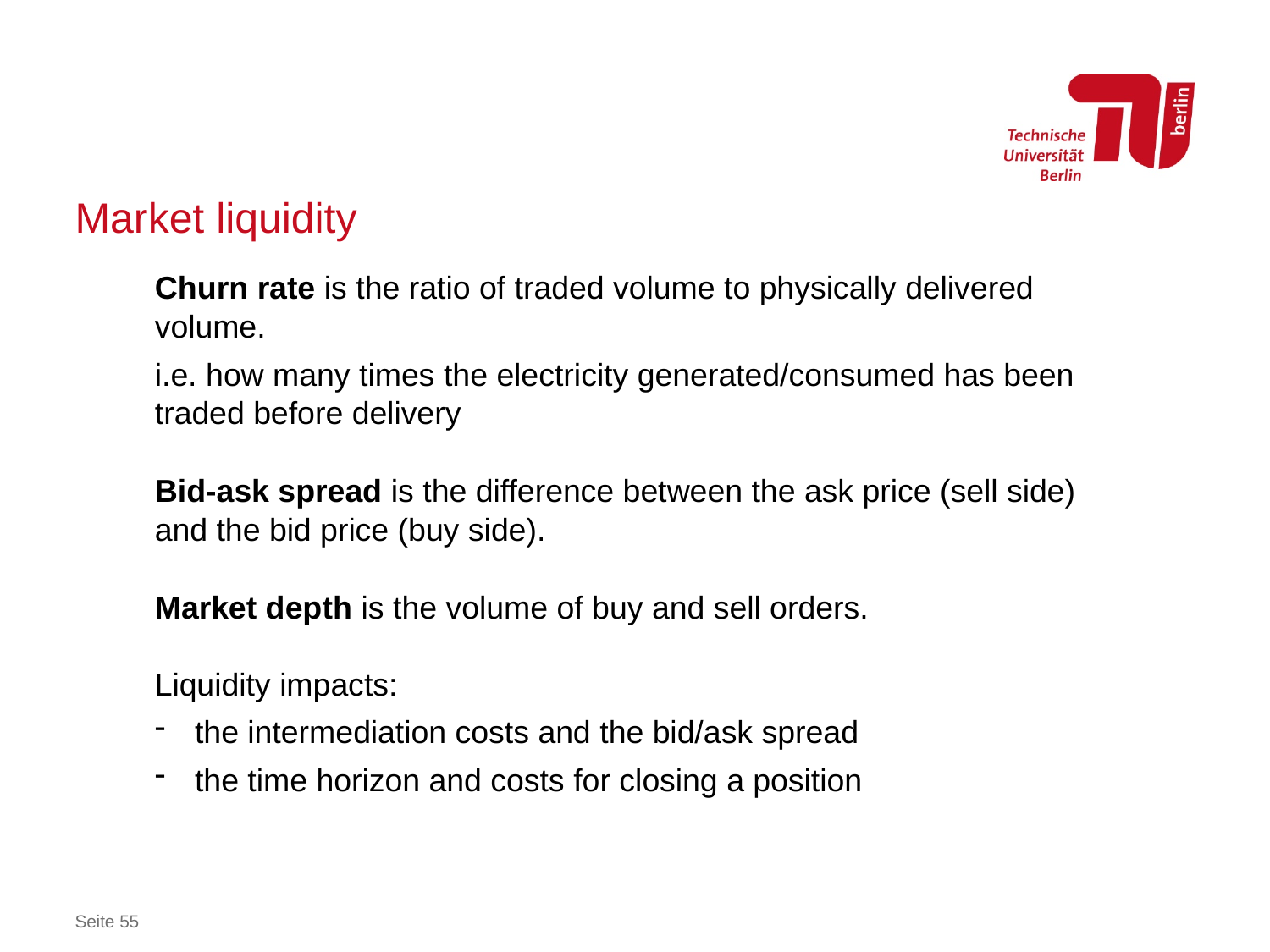

# Market liquidity
Churn rate is the ratio of traded volume to physically delivered volume.
i.e. how many times the electricity generated/consumed has been traded before delivery

Bid-ask spread is the difference between the ask price (sell side) and the bid price (buy side).

Market depth is the volume of buy and sell orders.

Liquidity impacts:
the intermediation costs and the bid/ask spread
the time horizon and costs for closing a position

Seite 55